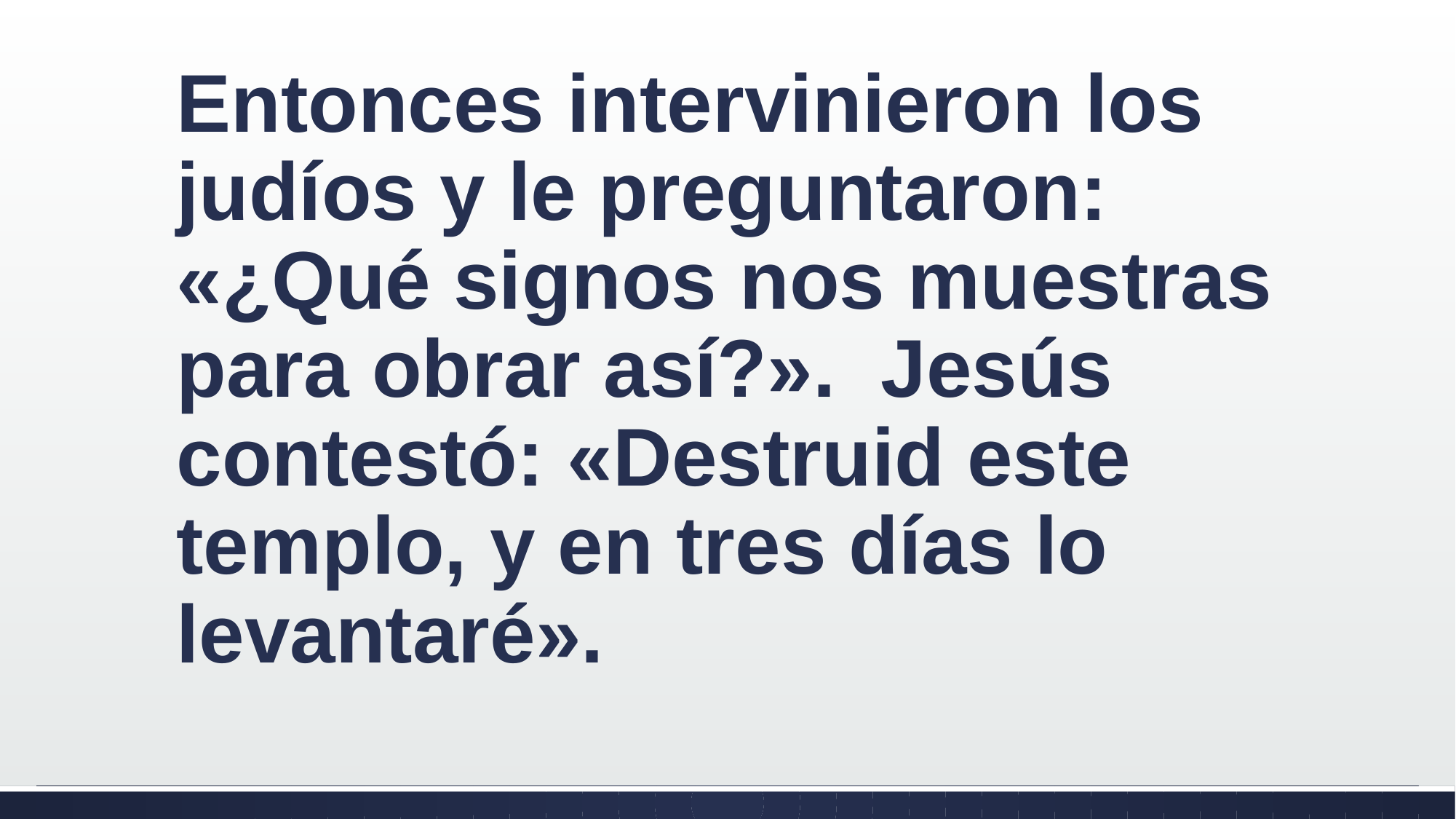

#
Entonces intervinieron los judíos y le preguntaron: «¿Qué signos nos muestras para obrar así?».  Jesús contestó: «Destruid este templo, y en tres días lo levantaré».